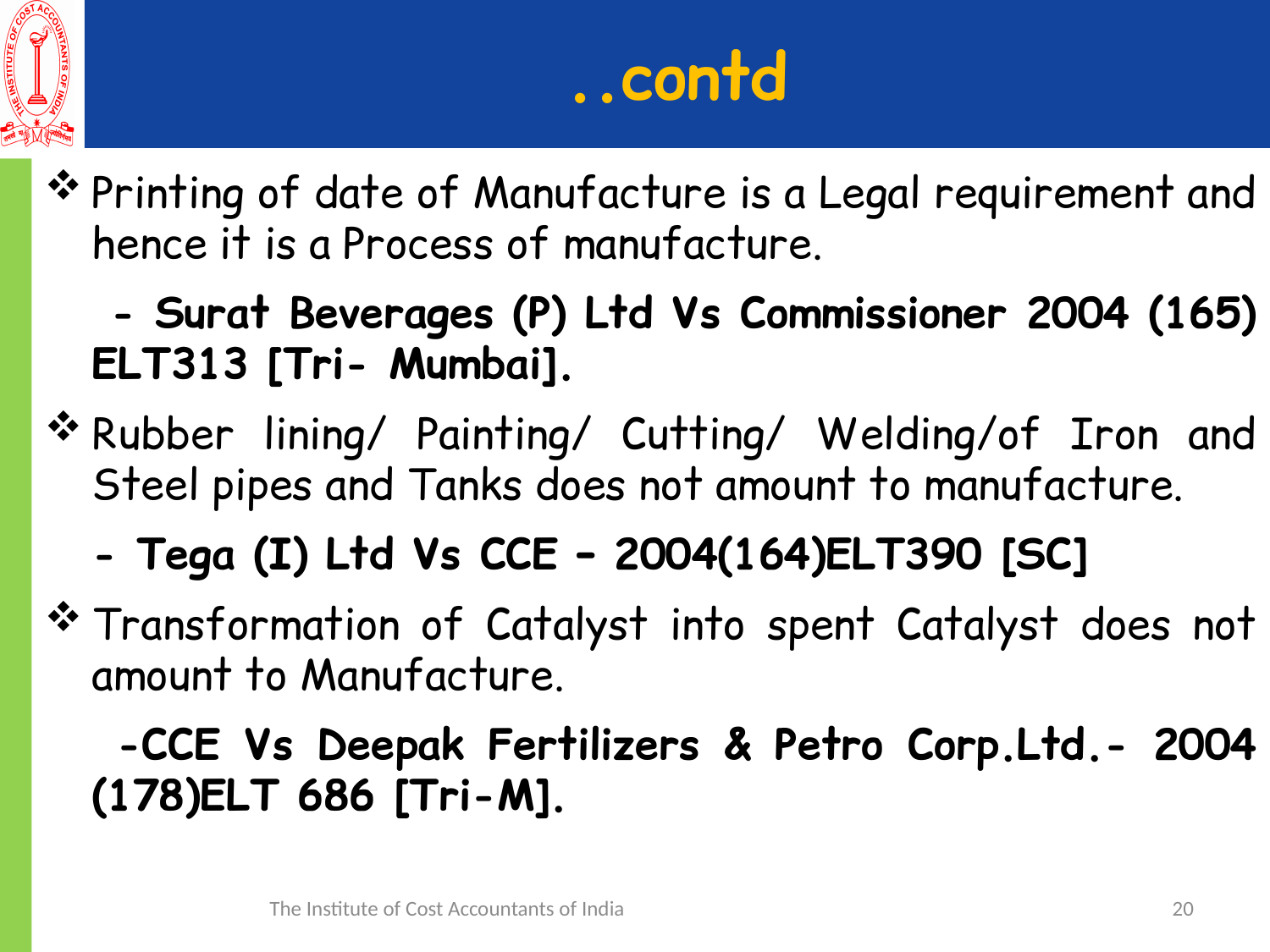

# ..contd
Printing of date of Manufacture is a Legal requirement and hence it is a Process of manufacture.
     - Surat Beverages (P) Ltd Vs Commissioner 2004 (165) ELT313 [Tri- Mumbai].
Rubber lining/ Painting/ Cutting/ Welding/of Iron and Steel pipes and Tanks does not amount to manufacture.
	- Tega (I) Ltd Vs CCE – 2004(164)ELT390 [SC]
Transformation of Catalyst into spent Catalyst does not amount to Manufacture.
    -CCE Vs Deepak Fertilizers & Petro Corp.Ltd.- 2004 (178)ELT 686 [Tri-M].
The Institute of Cost Accountants of India
20